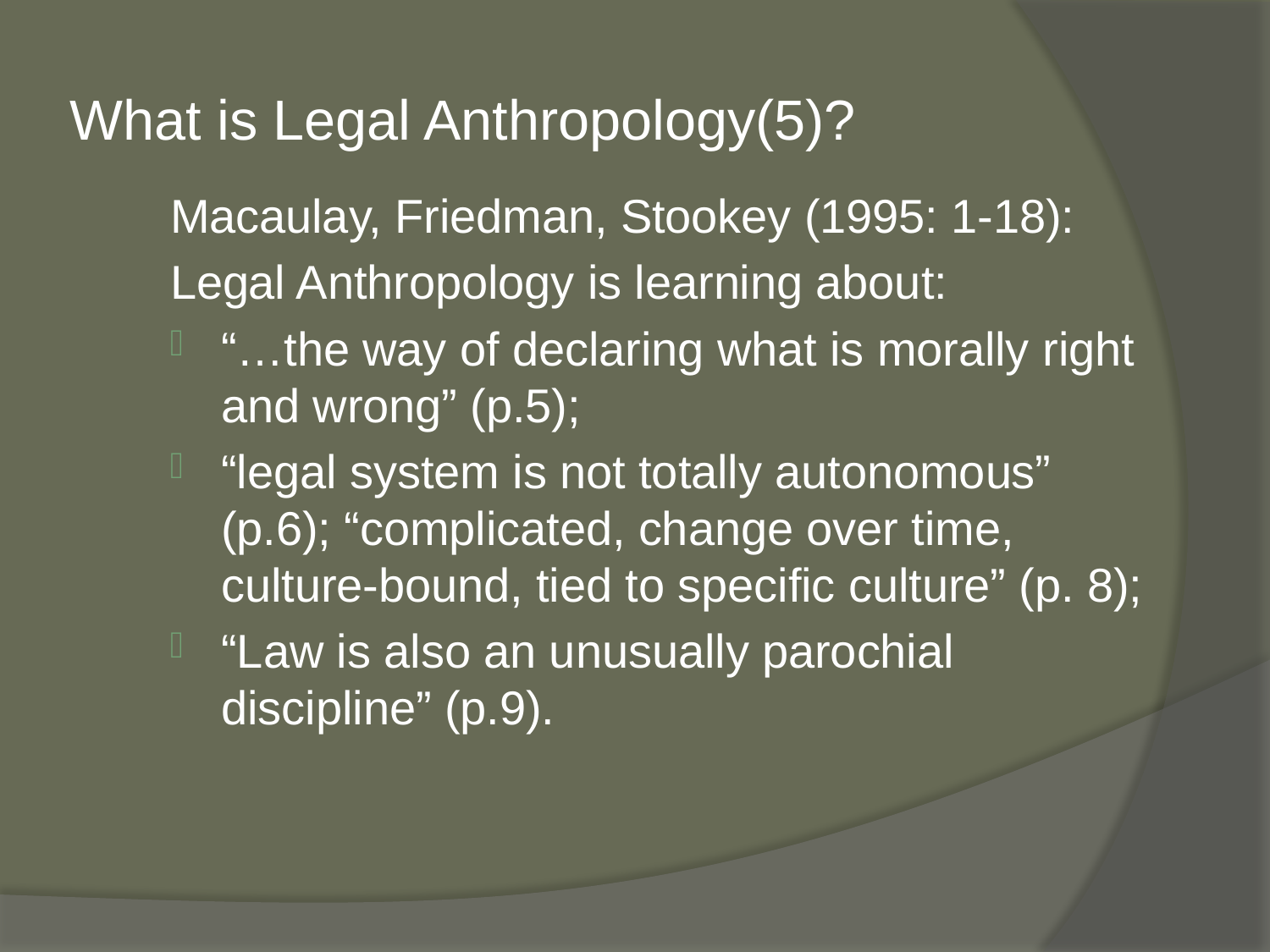

# What is Legal Anthropology(5)?
Macaulay, Friedman, Stookey (1995: 1-18):
Legal Anthropology is learning about:
“…the way of declaring what is morally right and wrong” (p.5);
“legal system is not totally autonomous” (p.6); “complicated, change over time, culture-bound, tied to specific culture” (p. 8);
“Law is also an unusually parochial discipline” (p.9).